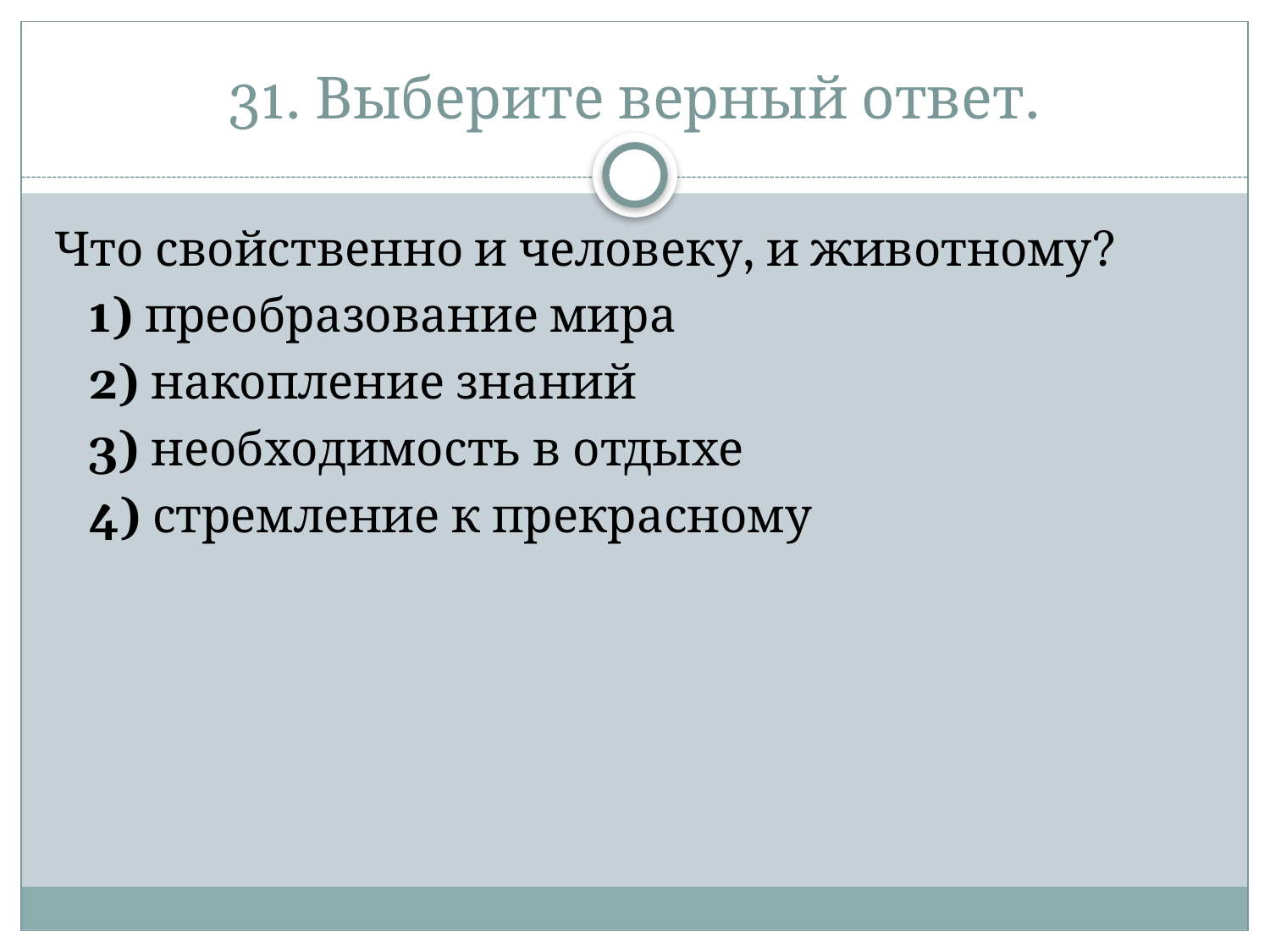

# 31. Выберите верный ответ.
Что свойственно и человеку, и животному?
   1) преобразование мира
   2) накопление знаний
   3) необходимость в отдыхе
   4) стремление к прекрасному